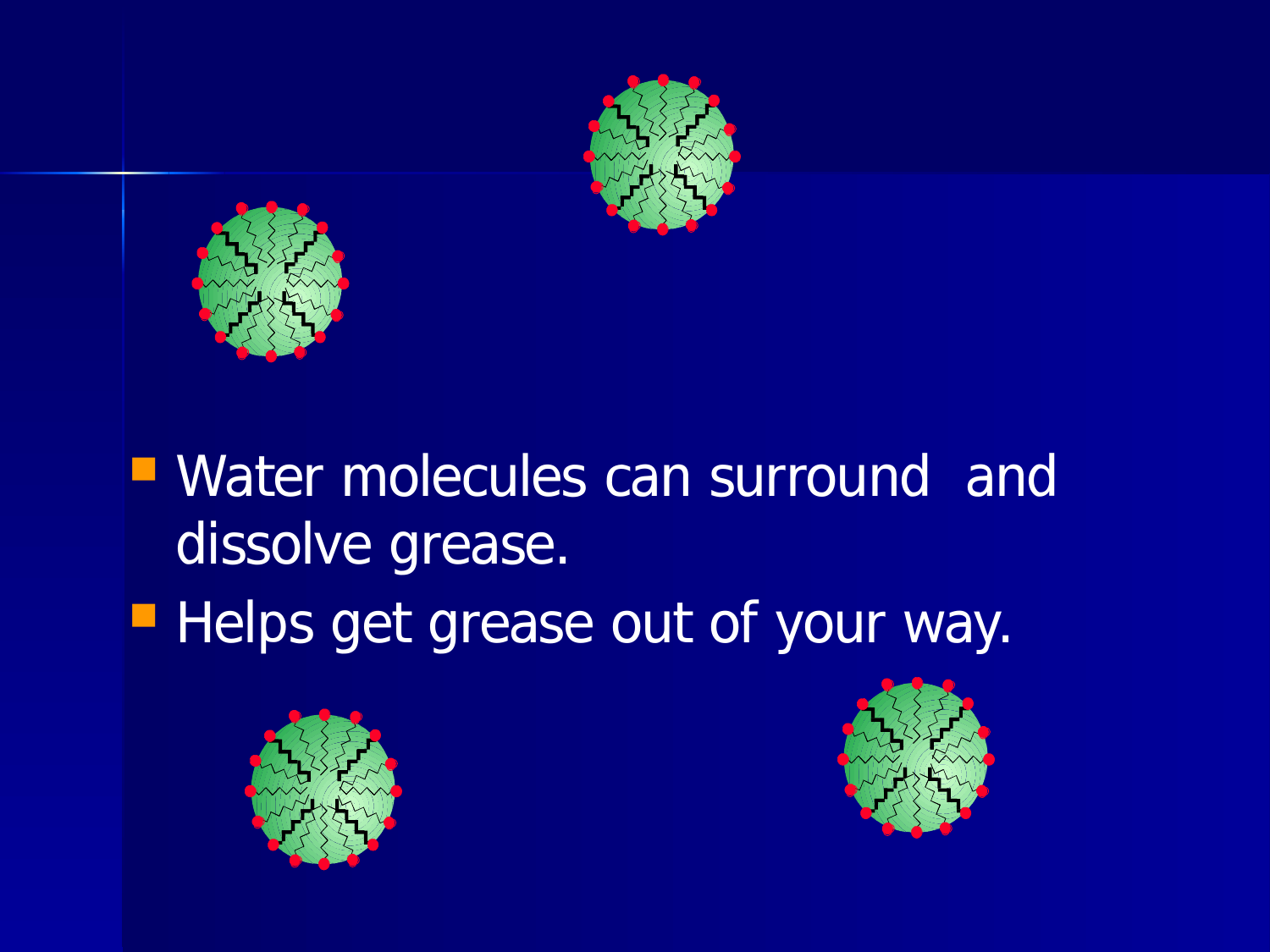

Water molecules can surround  and dissolve grease.
Helps get grease out of your way.